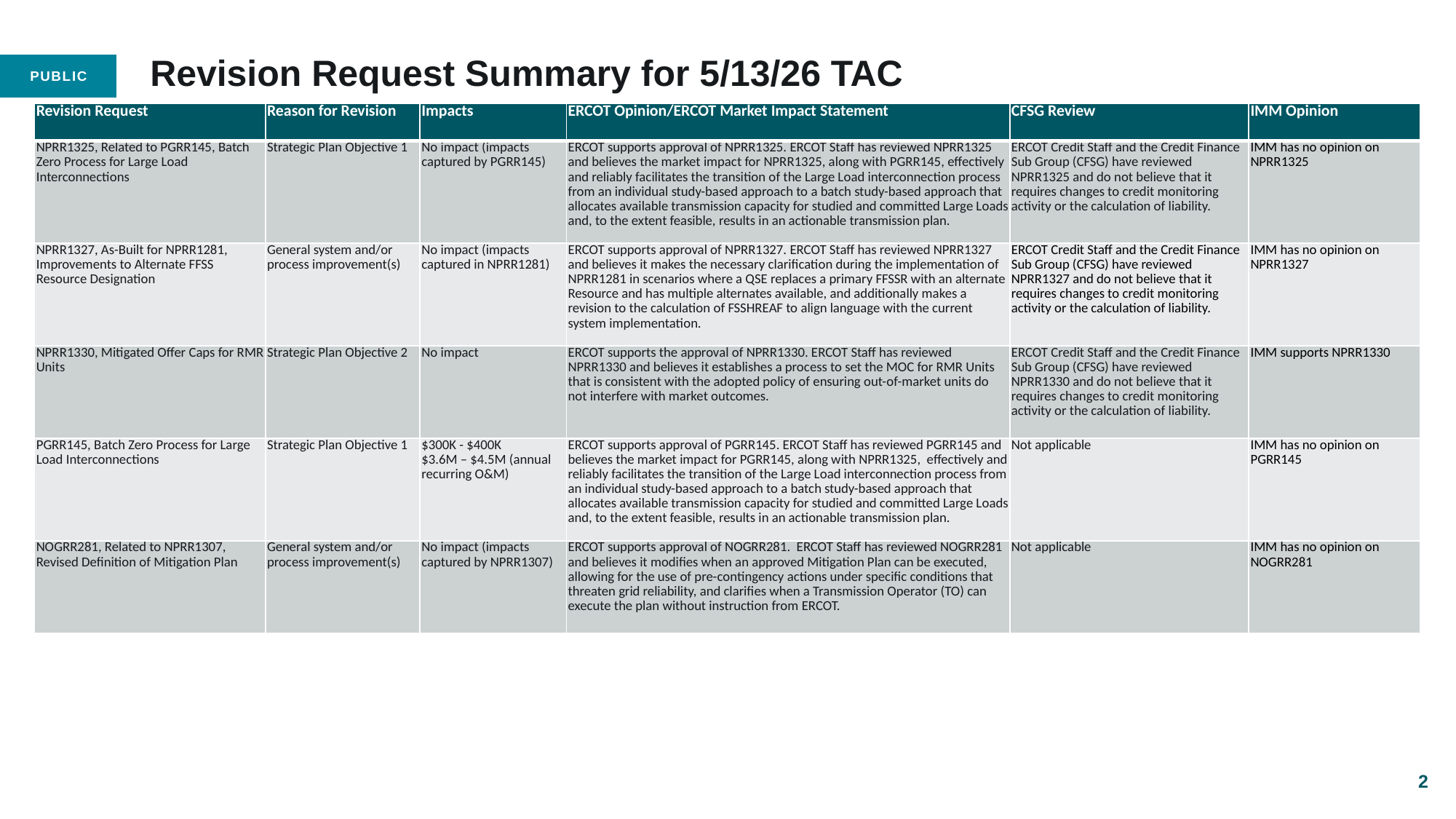

# Revision Request Summary for 5/13/26 TAC
| Revision Request | Reason for Revision | Impacts | ERCOT Opinion/ERCOT Market Impact Statement | CFSG Review | IMM Opinion |
| --- | --- | --- | --- | --- | --- |
| NPRR1325, Related to PGRR145, Batch Zero Process for Large Load Interconnections | Strategic Plan Objective 1 | No impact (impacts captured by PGRR145) | ERCOT supports approval of NPRR1325. ERCOT Staff has reviewed NPRR1325 and believes the market impact for NPRR1325, along with PGRR145, effectively and reliably facilitates the transition of the Large Load interconnection process from an individual study-based approach to a batch study-based approach that allocates available transmission capacity for studied and committed Large Loads and, to the extent feasible, results in an actionable transmission plan. | ERCOT Credit Staff and the Credit Finance Sub Group (CFSG) have reviewed NPRR1325 and do not believe that it requires changes to credit monitoring activity or the calculation of liability. | IMM has no opinion on NPRR1325 |
| NPRR1327, As-Built for NPRR1281, Improvements to Alternate FFSS Resource Designation | General system and/or process improvement(s) | No impact (impacts captured in NPRR1281) | ERCOT supports approval of NPRR1327. ERCOT Staff has reviewed NPRR1327 and believes it makes the necessary clarification during the implementation of NPRR1281 in scenarios where a QSE replaces a primary FFSSR with an alternate Resource and has multiple alternates available, and additionally makes a revision to the calculation of FSSHREAF to align language with the current system implementation. | ERCOT Credit Staff and the Credit Finance Sub Group (CFSG) have reviewed NPRR1327 and do not believe that it requires changes to credit monitoring activity or the calculation of liability. | IMM has no opinion on NPRR1327 |
| NPRR1330, Mitigated Offer Caps for RMR Units | Strategic Plan Objective 2 | No impact | ERCOT supports the approval of NPRR1330. ERCOT Staff has reviewed NPRR1330 and believes it establishes a process to set the MOC for RMR Units that is consistent with the adopted policy of ensuring out-of-market units do not interfere with market outcomes. | ERCOT Credit Staff and the Credit Finance Sub Group (CFSG) have reviewed NPRR1330 and do not believe that it requires changes to credit monitoring activity or the calculation of liability. | IMM supports NPRR1330 |
| PGRR145, Batch Zero Process for Large Load Interconnections | Strategic Plan Objective 1 | $300K - $400K $3.6M – $4.5M (annual recurring O&M) | ERCOT supports approval of PGRR145. ERCOT Staff has reviewed PGRR145 and believes the market impact for PGRR145, along with NPRR1325, effectively and reliably facilitates the transition of the Large Load interconnection process from an individual study-based approach to a batch study-based approach that allocates available transmission capacity for studied and committed Large Loads and, to the extent feasible, results in an actionable transmission plan. | Not applicable | IMM has no opinion on PGRR145 |
| NOGRR281, Related to NPRR1307, Revised Definition of Mitigation Plan | General system and/or process improvement(s) | No impact (impacts captured by NPRR1307) | ERCOT supports approval of NOGRR281. ERCOT Staff has reviewed NOGRR281 and believes it modifies when an approved Mitigation Plan can be executed, allowing for the use of pre-contingency actions under specific conditions that threaten grid reliability, and clarifies when a Transmission Operator (TO) can execute the plan without instruction from ERCOT. | Not applicable | IMM has no opinion on NOGRR281 |
2